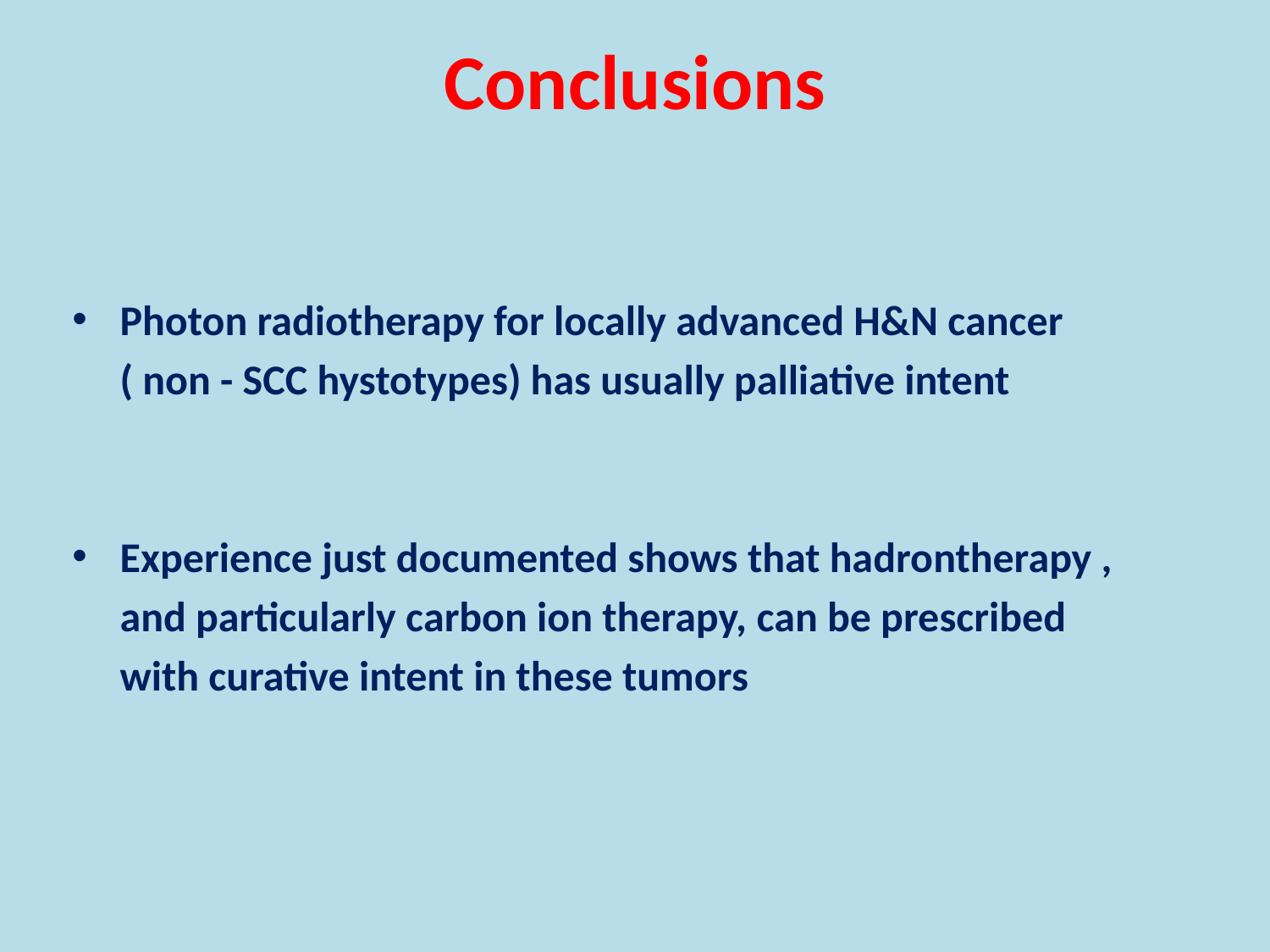

# Conclusions

Photon radiotherapy for locally advanced H&N cancer
     ( non - SCC hystotypes) has usually palliative intent

Experience just documented shows that hadrontherapy ,
     and particularly carbon ion therapy, can be prescribed
     with curative intent in these tumors